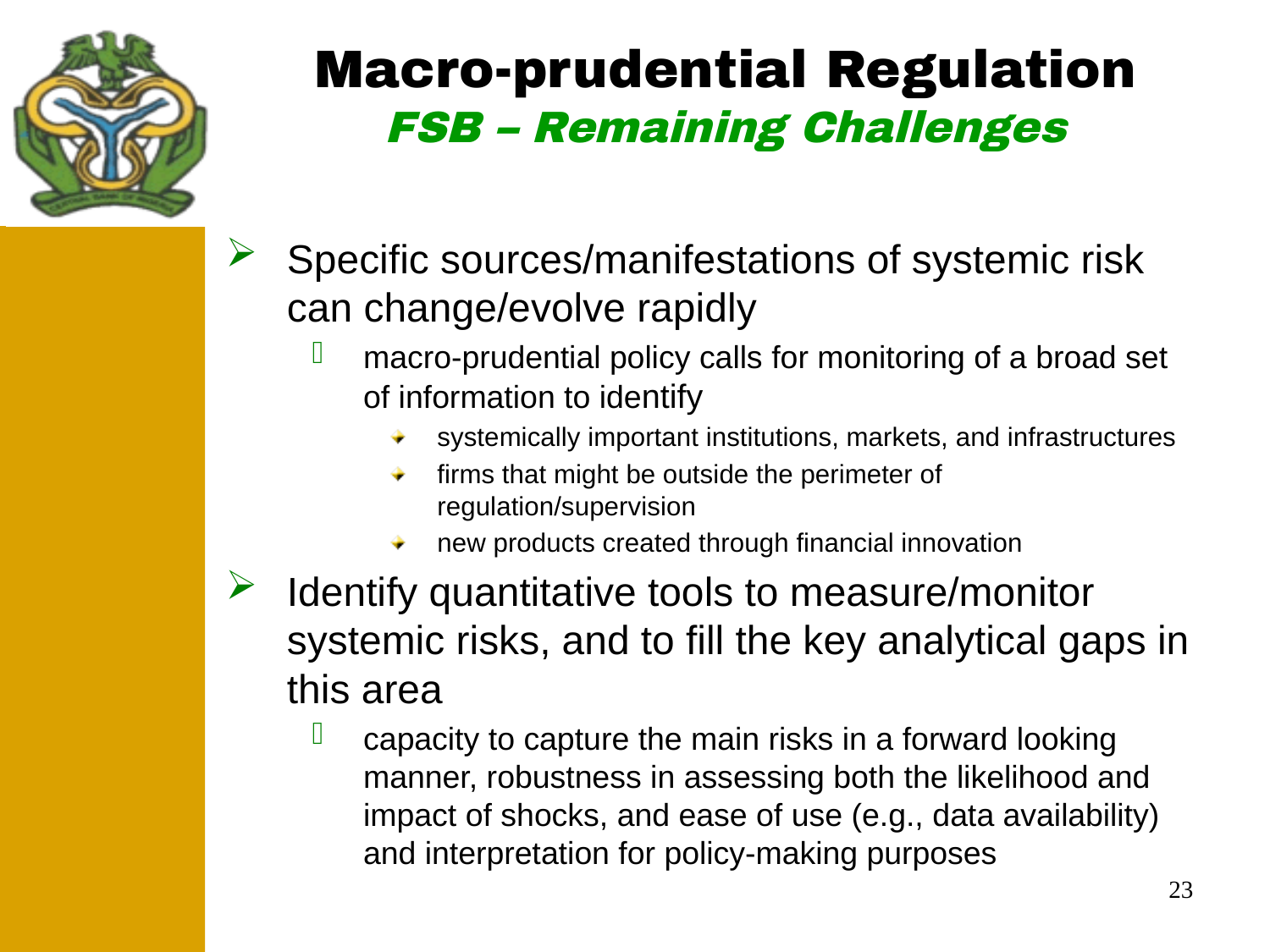

Macro-prudential Regulation
FSB – Remaining Challenges
#
Specific sources/manifestations of systemic risk can change/evolve rapidly
macro-prudential policy calls for monitoring of a broad set of information to identify
systemically important institutions, markets, and infrastructures
firms that might be outside the perimeter of regulation/supervision
new products created through financial innovation
Identify quantitative tools to measure/monitor systemic risks, and to fill the key analytical gaps in this area
capacity to capture the main risks in a forward looking manner, robustness in assessing both the likelihood and impact of shocks, and ease of use (e.g., data availability) and interpretation for policy-making purposes
23